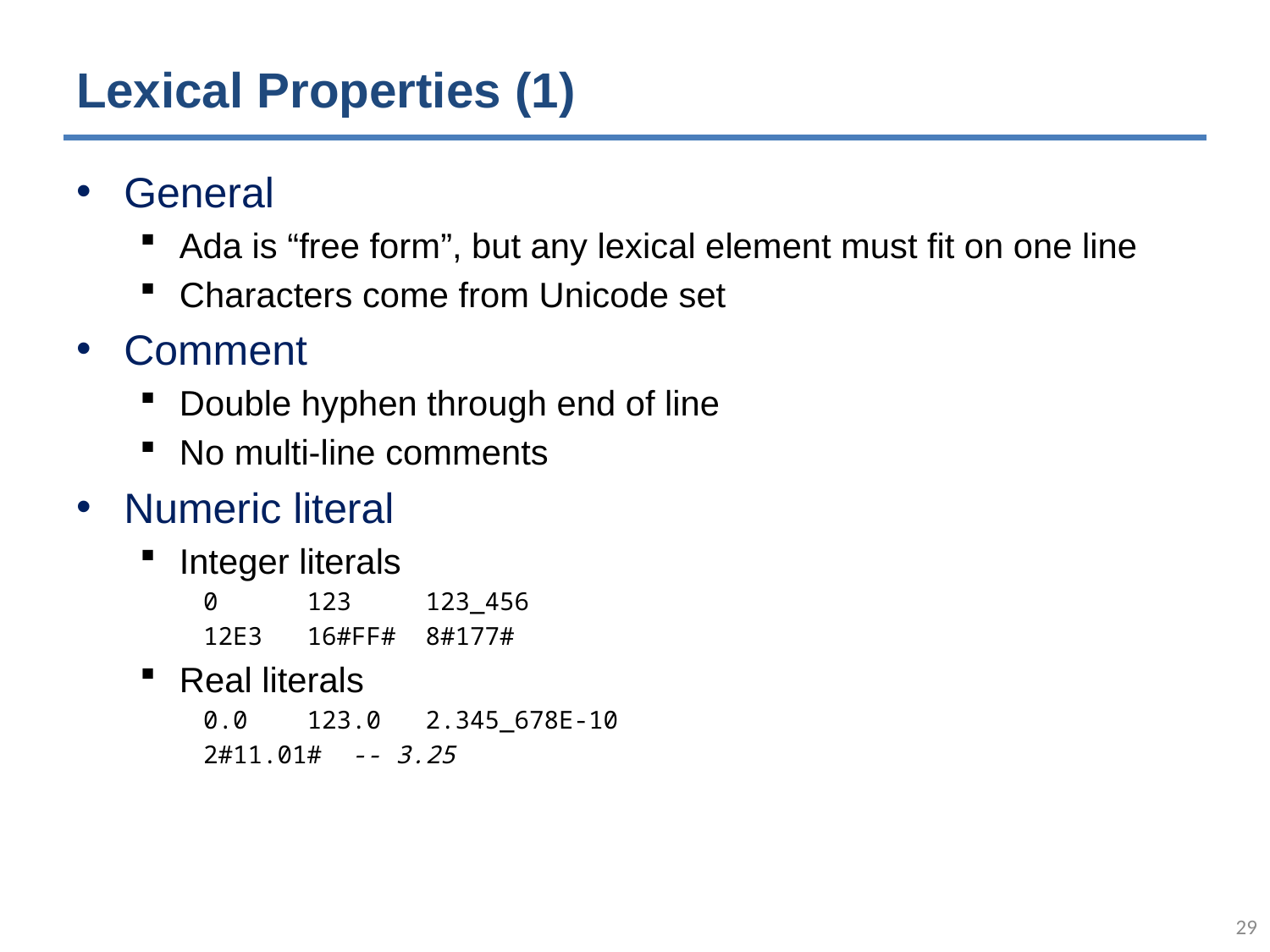

# Lexical Properties (1)
General
Ada is “free form”, but any lexical element must fit on one line
Characters come from Unicode set
Comment
Double hyphen through end of line
No multi-line comments
Numeric literal
Integer literals
0      123     123_456
12E3   16#FF#  8#177#
Real literals
0.0    123.0   2.345_678E-10
2#11.01#  -- 3.25

29